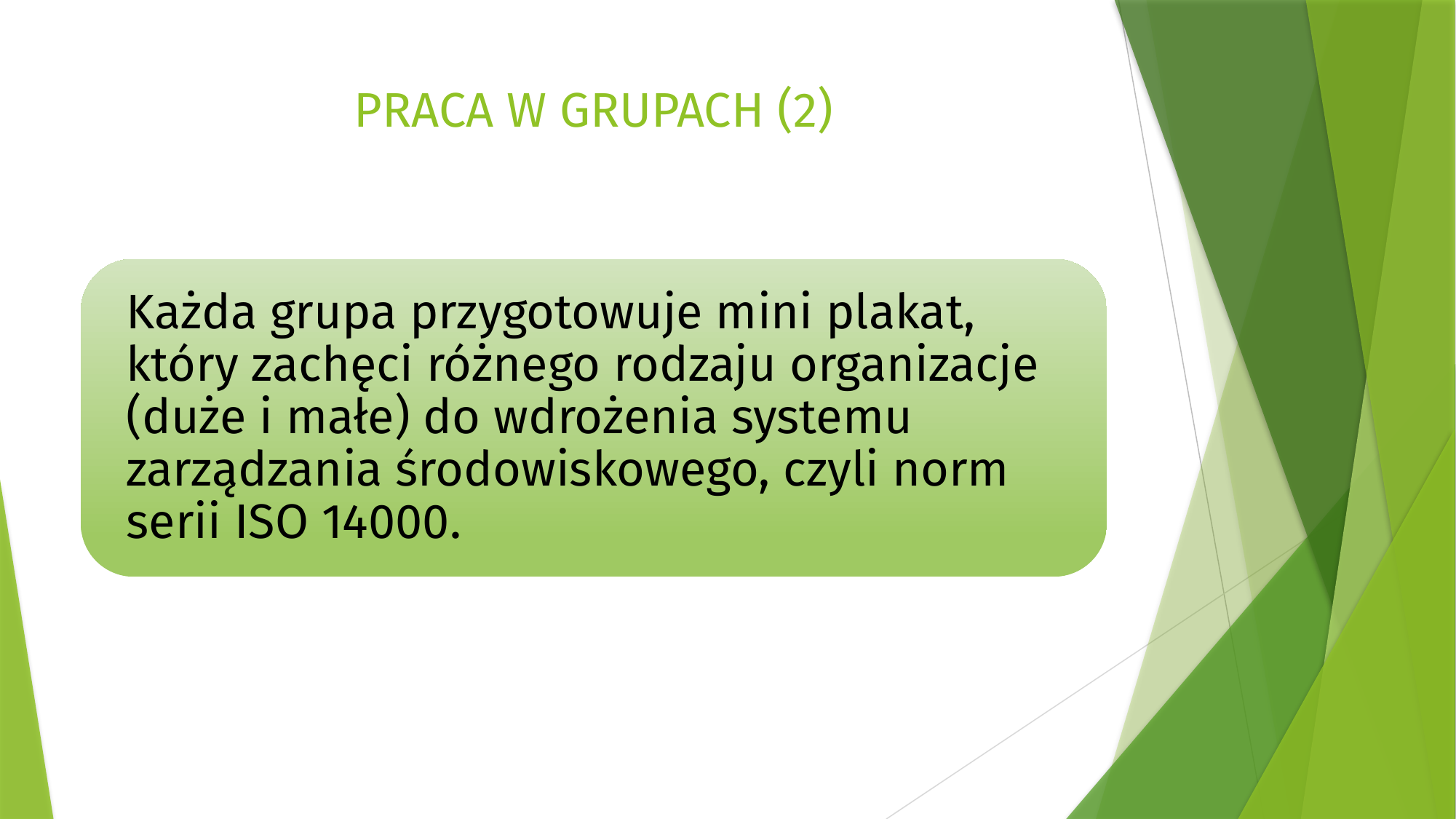

# PRACA W GRUPACH (2)
Każda grupa przygotowuje mini plakat, który zachęci różnego rodzaju organizacje (duże i małe) do wdrożenia systemu zarządzania środowiskowego, czyli norm serii ISO 14000.